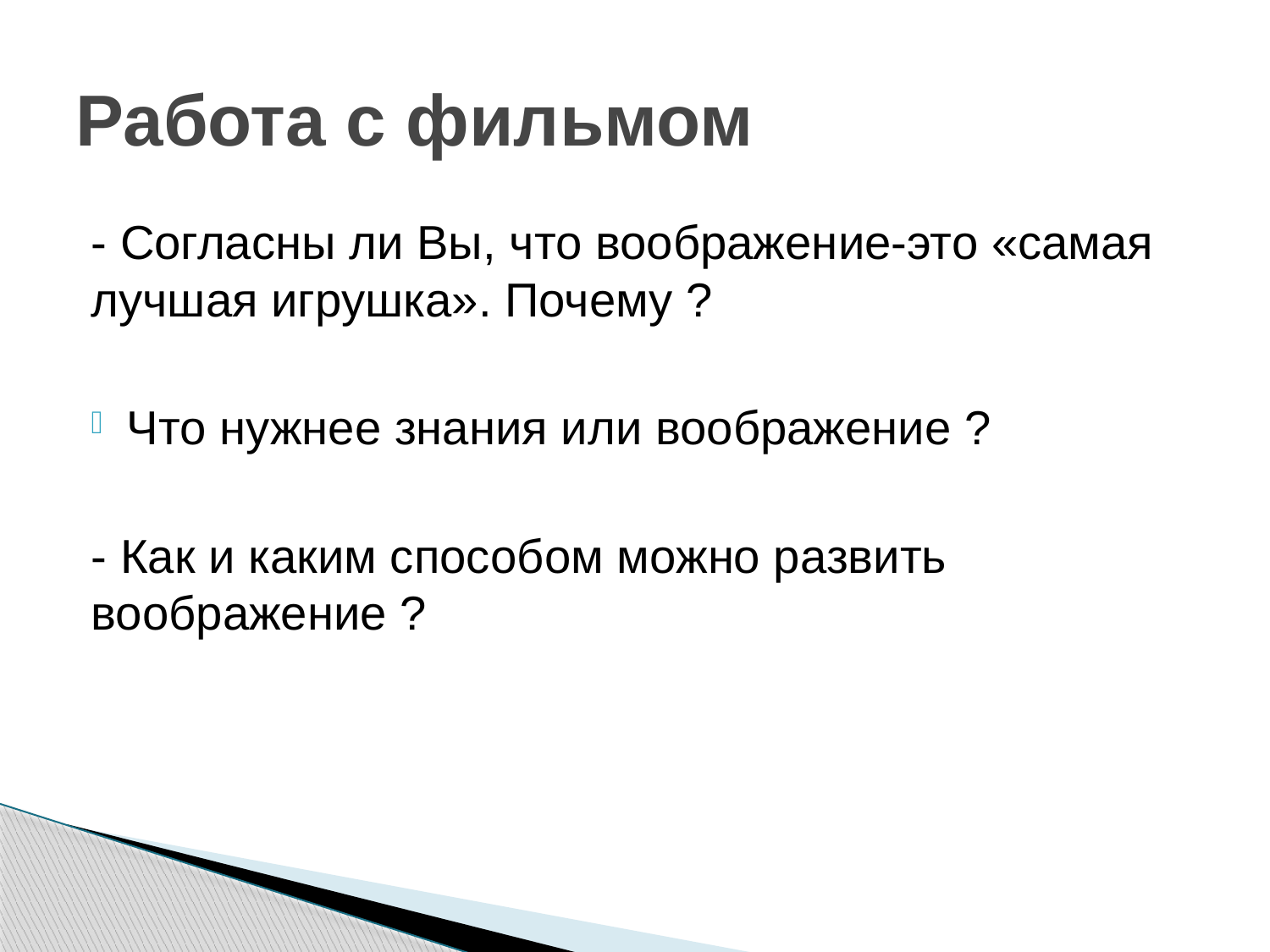

# Работа с фильмом
- Согласны ли Вы, что воображение-это «самая лучшая игрушка». Почему ?

Что нужнее знания или воображение ?

- Как и каким способом можно развить воображение ?